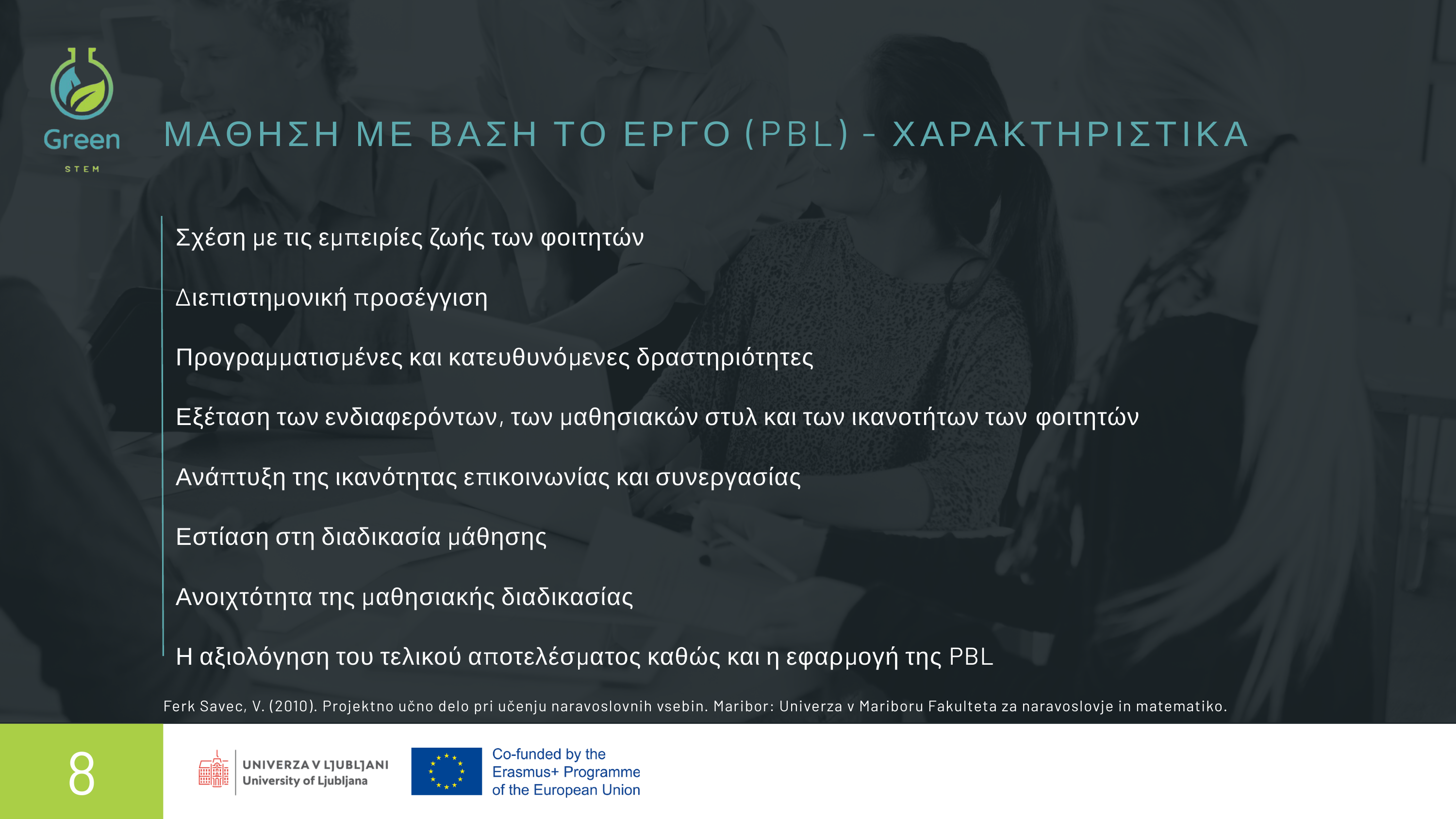

ΜΑΘΗΣΗ ΜΕ ΒΑΣΗ ΤΟ ΕΡΓΟ (PBL) - ΧΑΡΑΚΤΗΡΙΣΤΙΚΑ
Σχέση με τις εμπειρίες ζωής των φοιτητών
Διεπιστημονική προσέγγιση
Προγραμματισμένες και κατευθυνόμενες δραστηριότητες
Εξέταση των ενδιαφερόντων, των μαθησιακών στυλ και των ικανοτήτων των φοιτητών
Ανάπτυξη της ικανότητας επικοινωνίας και συνεργασίας
Εστίαση στη διαδικασία μάθησης
Ανοιχτότητα της μαθησιακής διαδικασίας
Η αξιολόγηση του τελικού αποτελέσματος καθώς και η εφαρμογή της PBL

Ferk Savec, V. (2010). Projektno učno delo pri učenju naravoslovnih vsebin. Maribor: Univerza v Mariboru Fakulteta za naravoslovje in matematiko.

8

Παρουσιάζεται από την Rachelle Beaudry